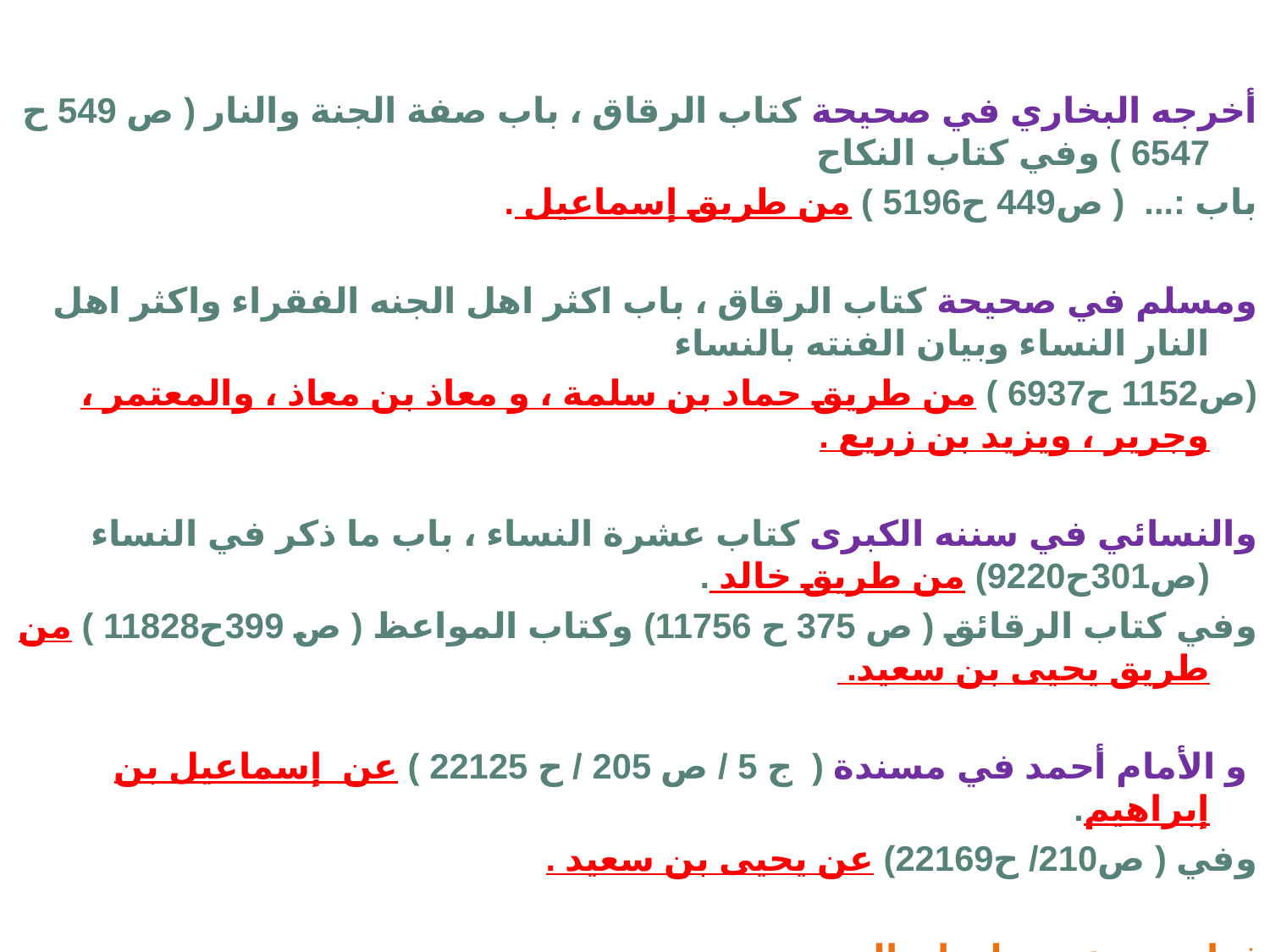

مدار الحديث على : سليمان التيمي .

أخرجه البخاري في صحيحة كتاب الرقاق ، باب صفة الجنة والنار ( ص 549 ح 6547 ) وفي كتاب النكاح
باب :...  ( ص449 ح5196 ) من طريق إسماعيل .

ومسلم في صحيحة كتاب الرقاق ، باب اكثر اهل الجنه الفقراء واكثر اهل النار النساء وبيان الفنته بالنساء
(ص1152 ح6937 ) من طريق حماد بن سلمة ، و معاذ بن معاذ ، والمعتمر ، وجرير ، ويزيد بن زريع .

والنسائي في سننه الكبرى كتاب عشرة النساء ، باب ما ذكر في النساء (ص301ح9220) من طريق خالد .
وفي كتاب الرقائق ( ص 375 ح 11756) وكتاب المواعظ ( ص 399ح11828 ) من طريق يحيى بن سعيد.

 و الأمام أحمد في مسندة (  ج 5 / ص 205 / ح 22125 ) عن  إسماعيل بن إبراهيم.
وفي ( ص210/ ح22169) عن يحيى بن سعيد .

ثمانيتهم عن سليمان التيمي به ، بنحوه .